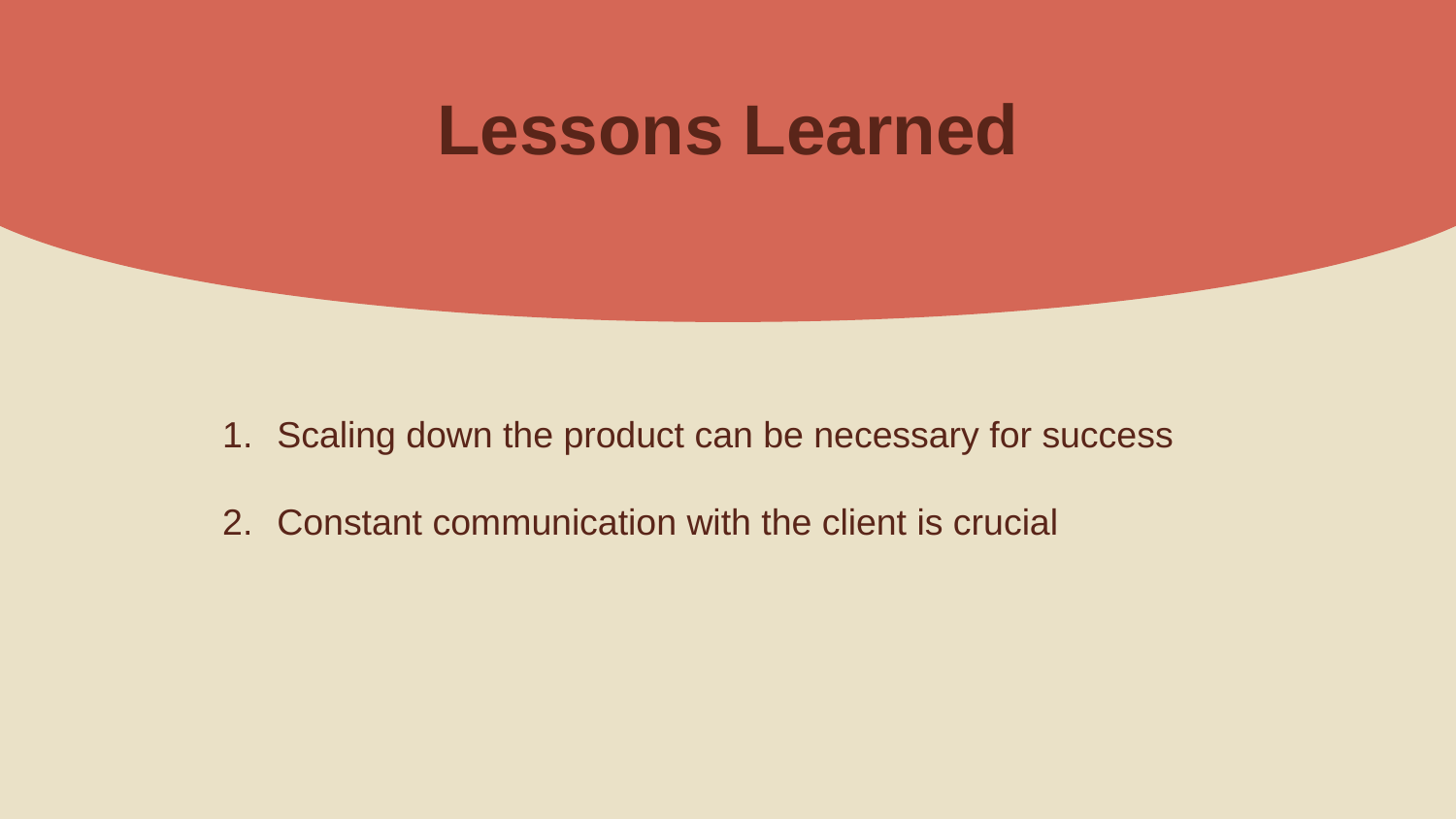

# Lessons Learned
Scaling down the product can be necessary for success
Constant communication with the client is crucial